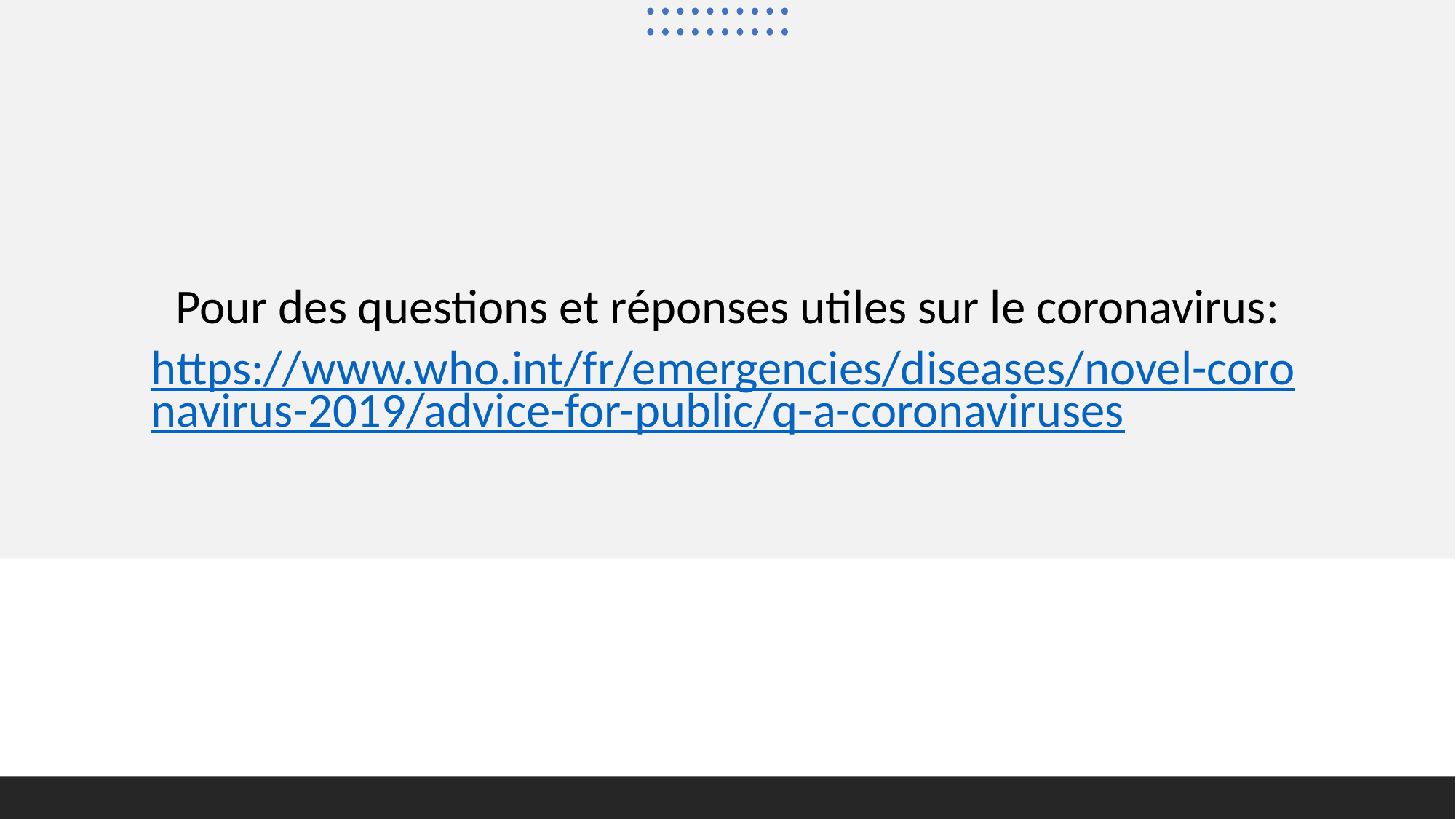

Pour des questions et réponses utiles sur le coronavirus:
https://www.who.int/fr/emergencies/diseases/novel-coronavirus-2019/advice-for-public/q-a-coronaviruses